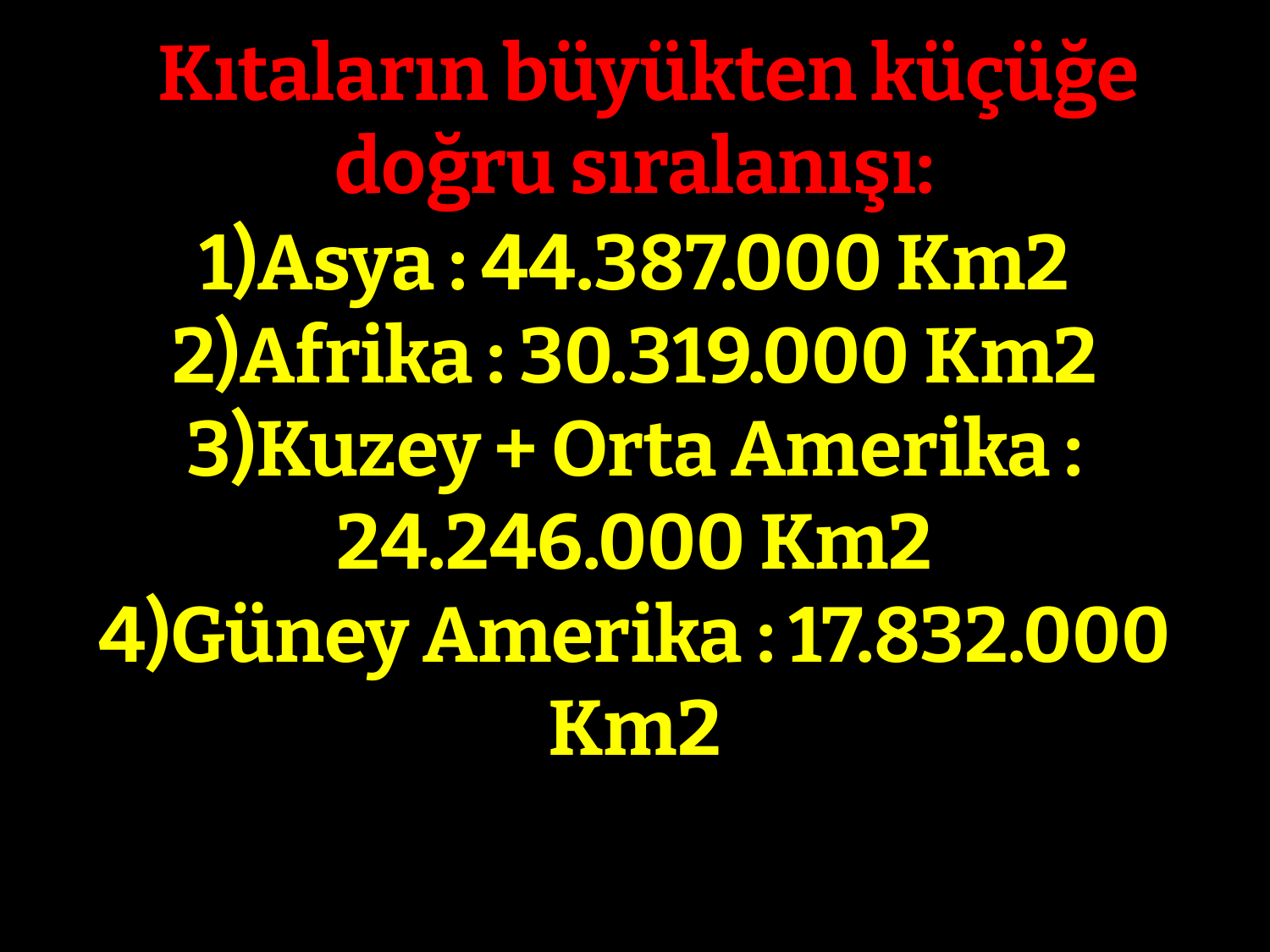

Kıtaların büyükten küçüğe doğru sıralanışı:
1)Asya : 44.387.000 Km2
2)Afrika : 30.319.000 Km2
3)Kuzey + Orta Amerika : 24.246.000 Km2
4)Güney Amerika : 17.832.000 Km2
#